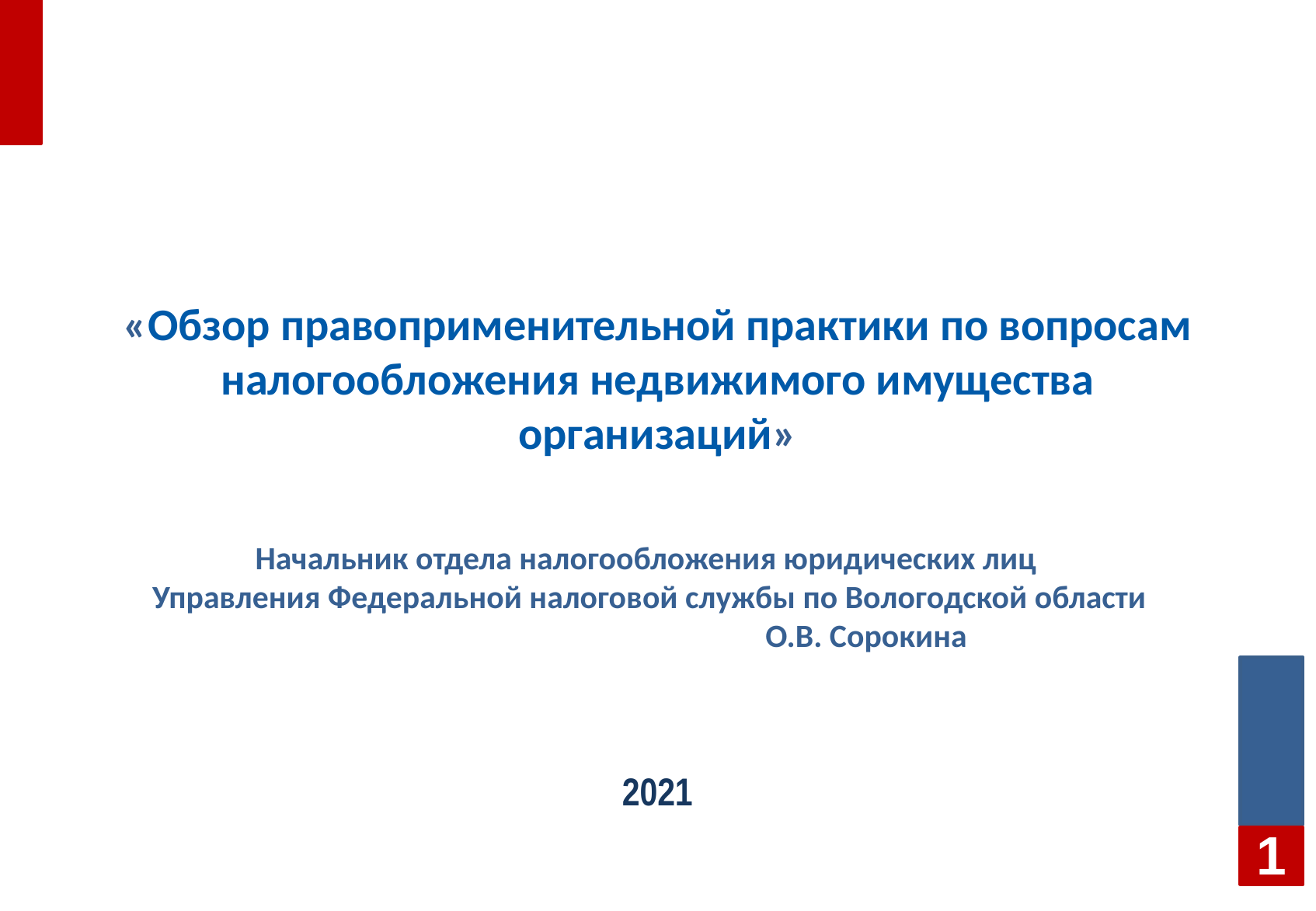

#
«Обзор правоприменительной практики по вопросам налогообложения недвижимого имущества организаций»
Начальник отдела налогообложения юридических лиц
Управления Федеральной налоговой службы по Вологодской области                                                            О.В. Сорокина
2021
1